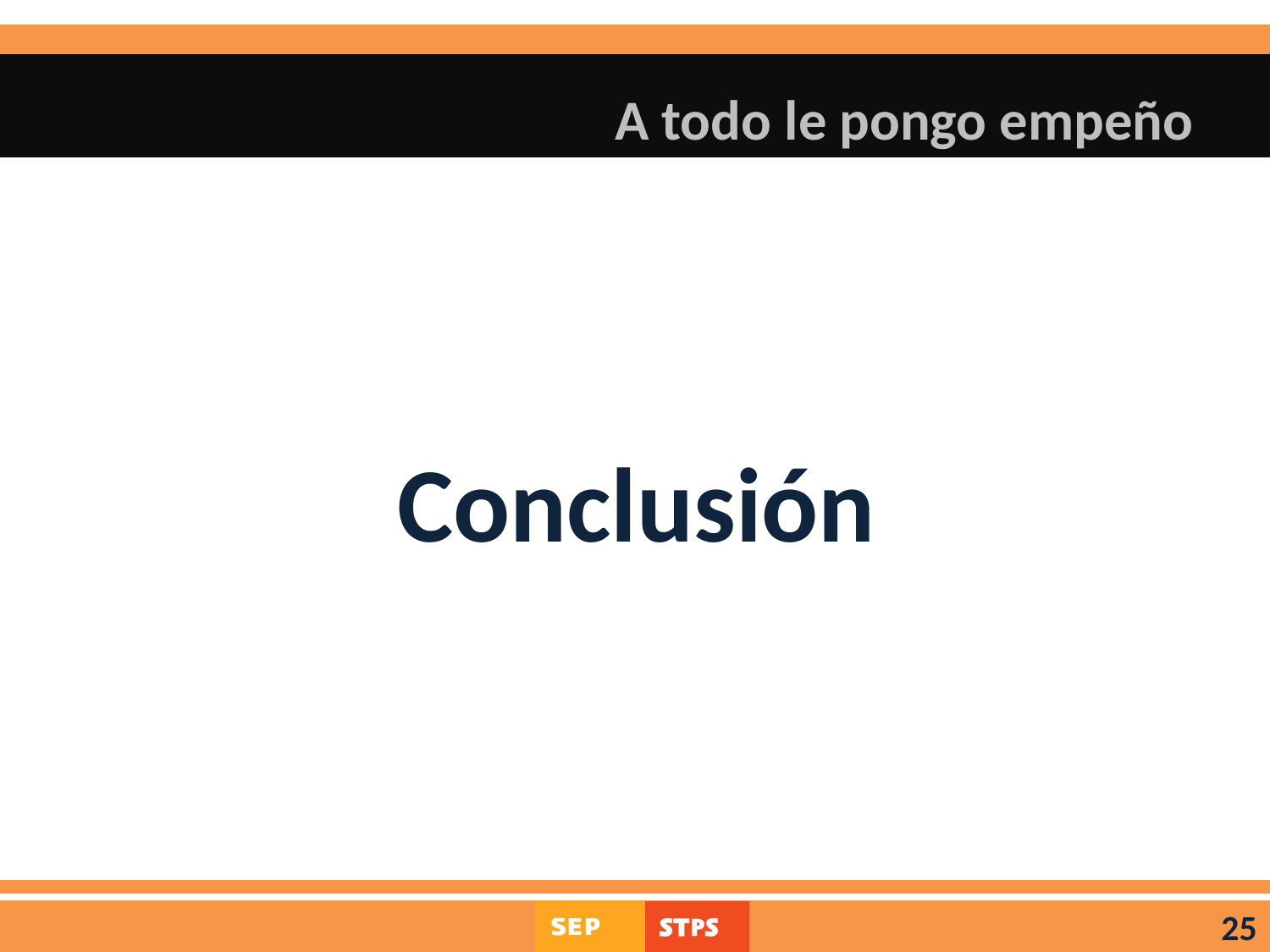

# A todo le pongo empeño
Conclusión

25